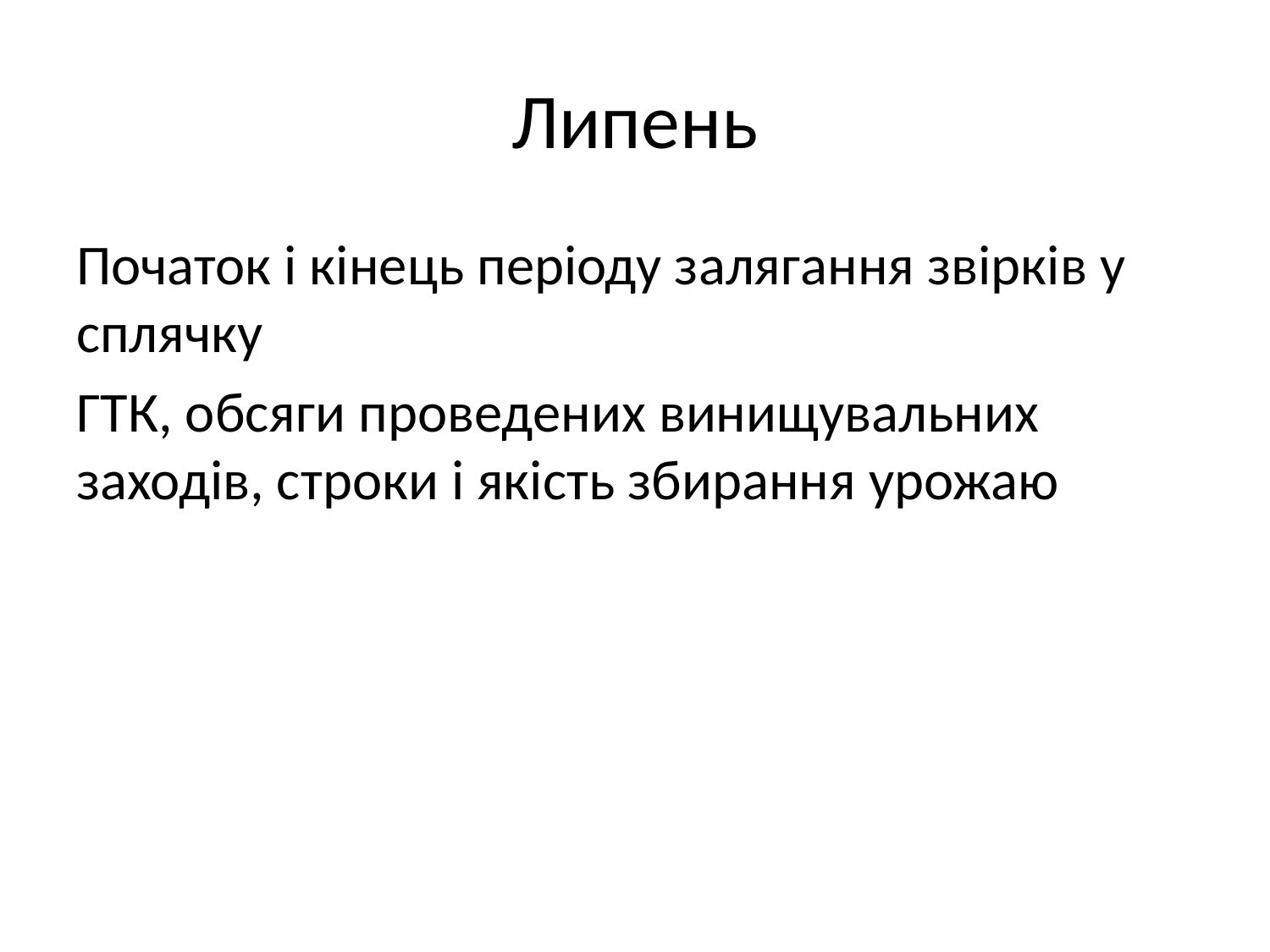

# Липень
Початок і кінець періоду залягання звірків у сплячку
ГТК, обсяги проведених винищувальних заходів, строки і якість збирання урожаю